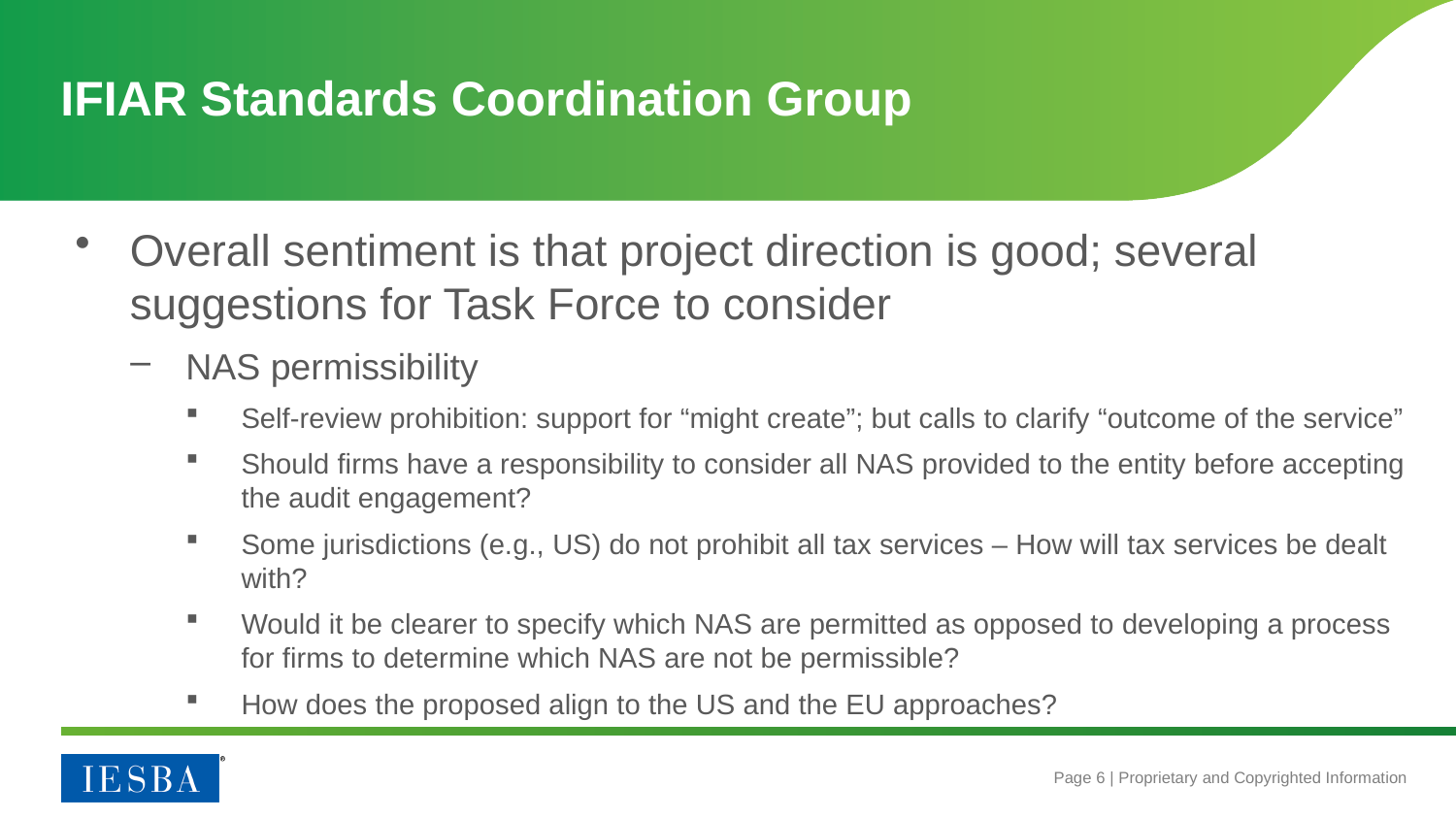

# IFIAR Standards Coordination Group
Overall sentiment is that project direction is good; several suggestions for Task Force to consider
NAS permissibility
Self-review prohibition: support for “might create”; but calls to clarify “outcome of the service”
Should firms have a responsibility to consider all NAS provided to the entity before accepting the audit engagement?
Some jurisdictions (e.g., US) do not prohibit all tax services – How will tax services be dealt with?
Would it be clearer to specify which NAS are permitted as opposed to developing a process for firms to determine which NAS are not be permissible?
How does the proposed align to the US and the EU approaches?